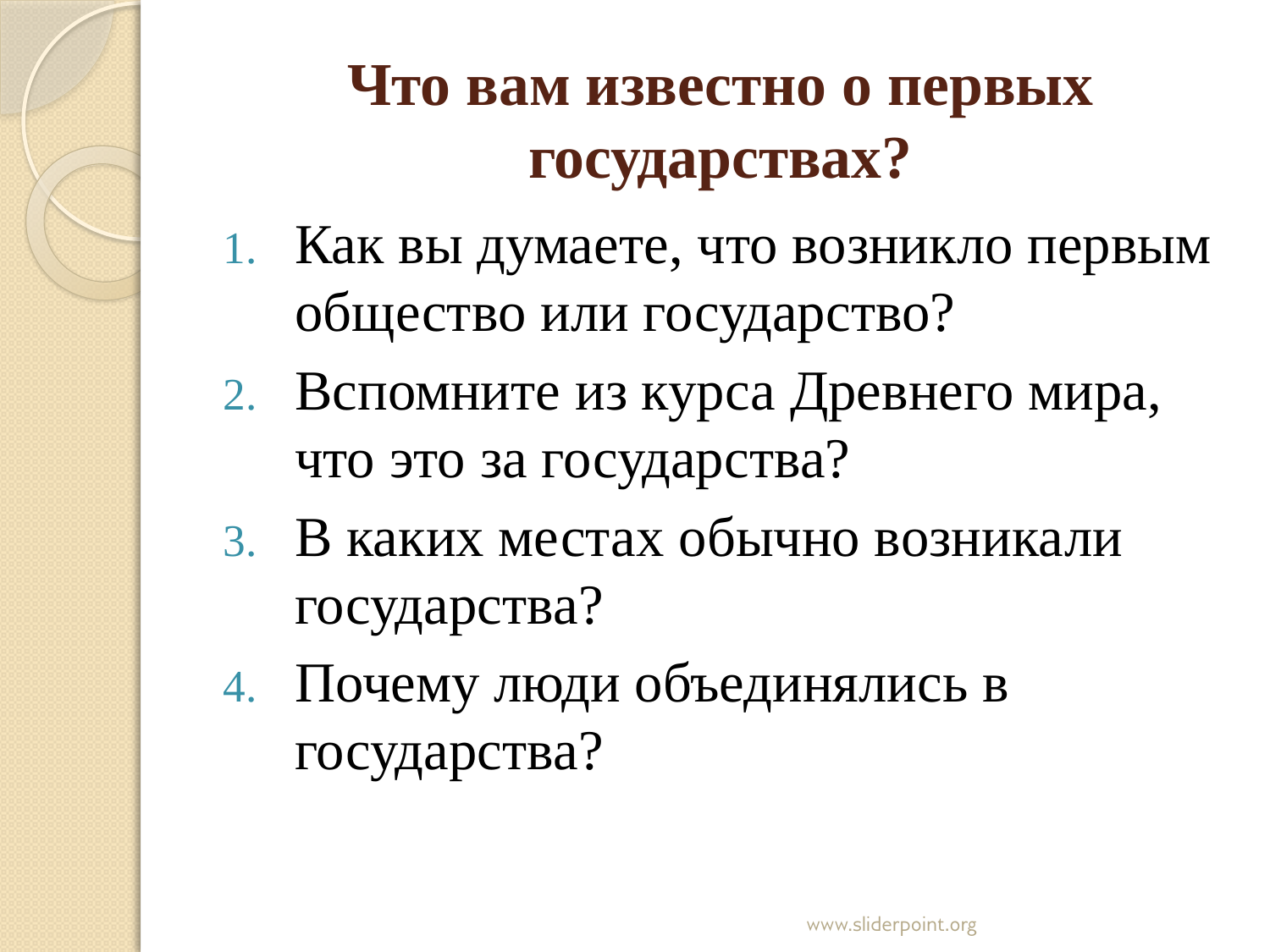

# Что вам известно о первых государствах?
Как вы думаете, что возникло первым общество или государство?
Вспомните из курса Древнего мира, что это за государства?
В каких местах обычно возникали государства?
Почему люди объединялись в государства?
www.sliderpoint.org